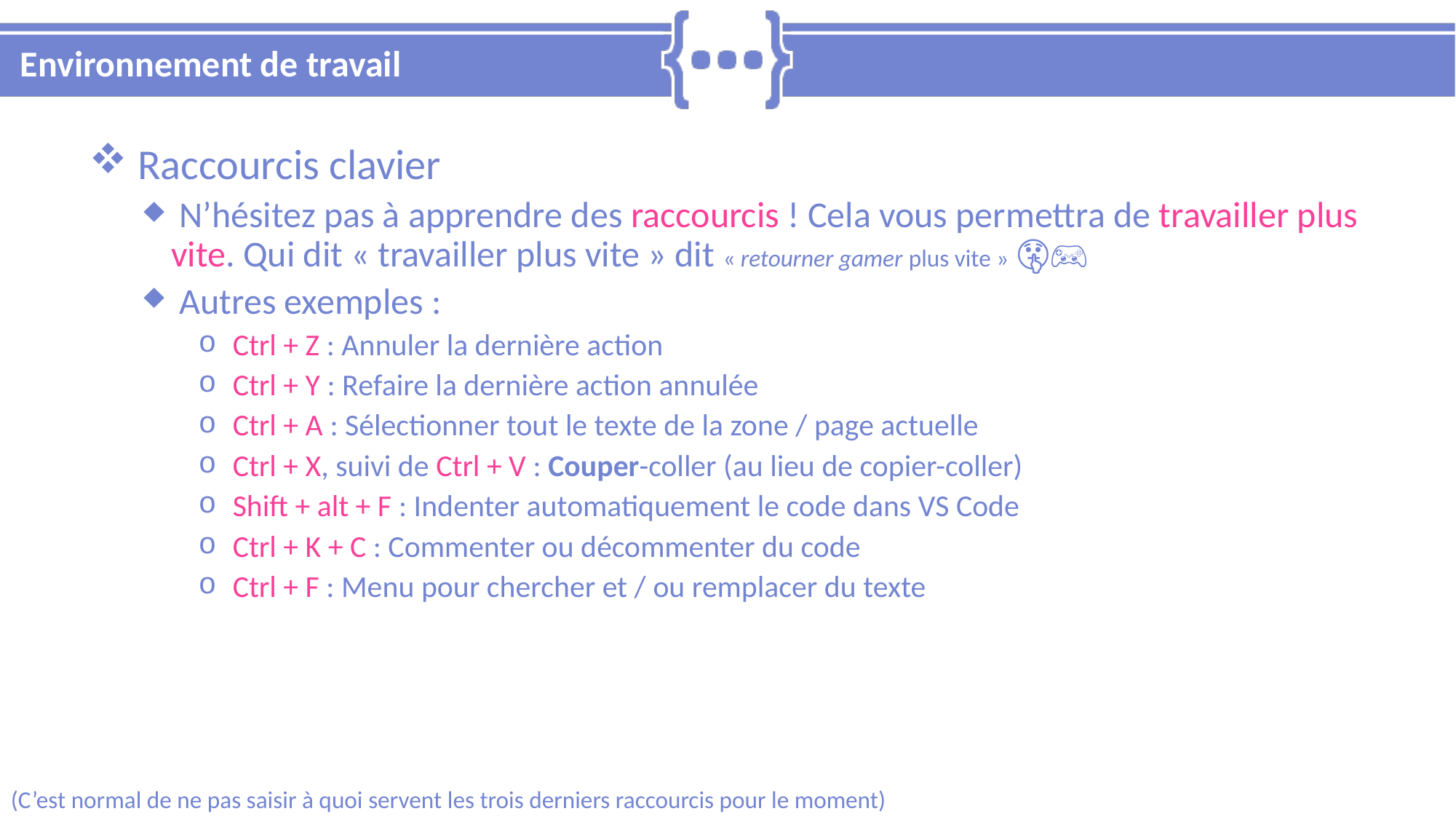

# Environnement de travail
 Raccourcis clavier
 N’hésitez pas à apprendre des raccourcis ! Cela vous permettra de travailler plus vite. Qui dit « travailler plus vite » dit « retourner gamer plus vite » 🤫🎮
 Autres exemples :
 Ctrl + Z : Annuler la dernière action
 Ctrl + Y : Refaire la dernière action annulée
 Ctrl + A : Sélectionner tout le texte de la zone / page actuelle
 Ctrl + X, suivi de Ctrl + V : Couper-coller (au lieu de copier-coller)
 Shift + alt + F : Indenter automatiquement le code dans VS Code
 Ctrl + K + C : Commenter ou décommenter du code
 Ctrl + F : Menu pour chercher et / ou remplacer du texte
(C’est normal de ne pas saisir à quoi servent les trois derniers raccourcis pour le moment)